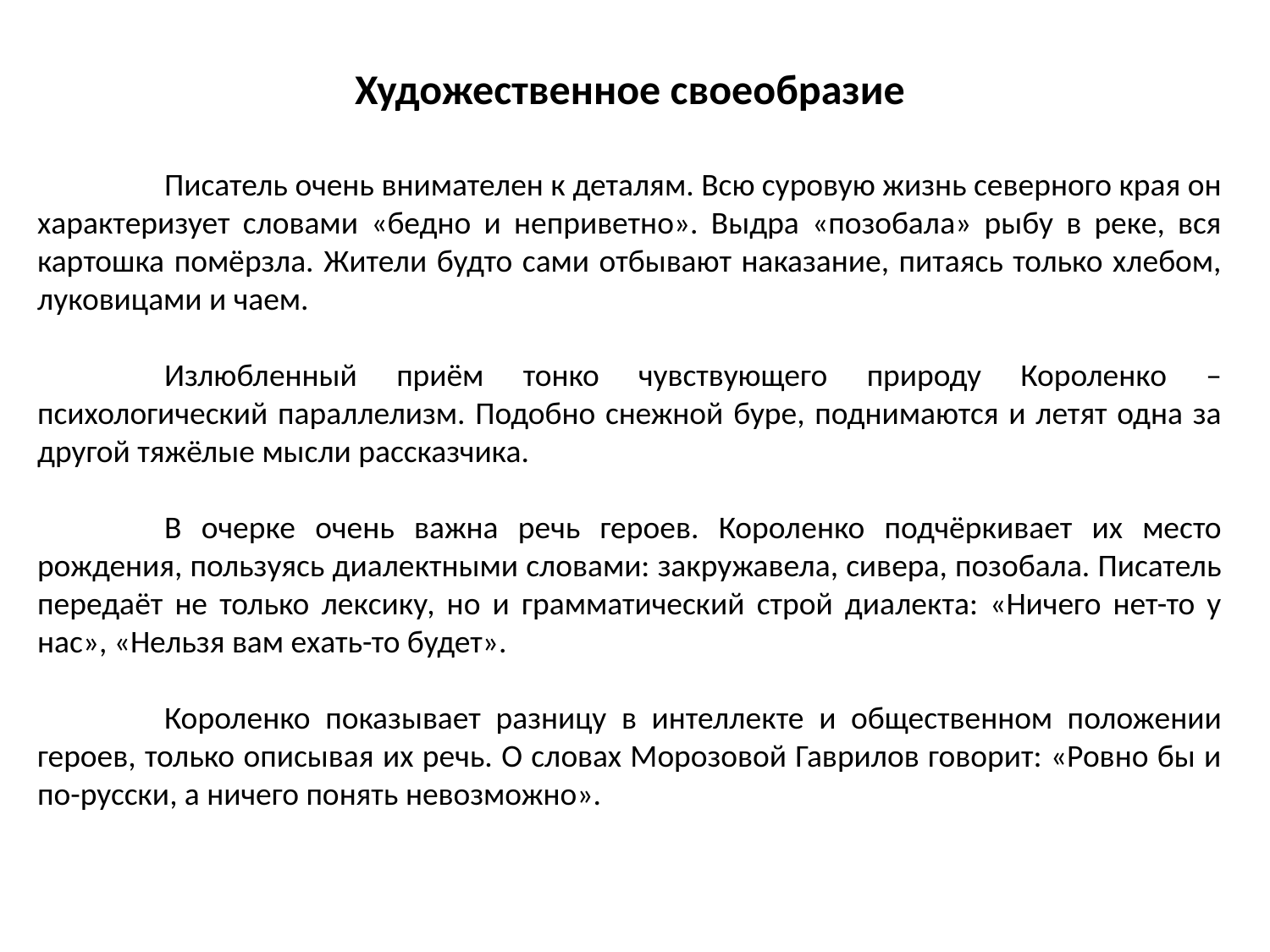

Художественное своеобразие

	Писатель очень внимателен к деталям. Всю суровую жизнь северного края он характеризует словами «бедно и неприветно». Выдра «позобала» рыбу в реке, вся картошка помёрзла. Жители будто сами отбывают наказание, питаясь только хлебом, луковицами и чаем.

	Излюбленный приём тонко чувствующего природу Короленко – психологический параллелизм. Подобно снежной буре, поднимаются и летят одна за другой тяжёлые мысли рассказчика.

	В очерке очень важна речь героев. Короленко подчёркивает их место рождения, пользуясь диалектными словами: закружавела, сивера, позобала. Писатель передаёт не только лексику, но и грамматический строй диалекта: «Ничего нет-то у нас», «Нельзя вам ехать-то будет».

	Короленко показывает разницу в интеллекте и общественном положении героев, только описывая их речь. О словах Морозовой Гаврилов говорит: «Ровно бы и по-русски, а ничего понять невозможно».